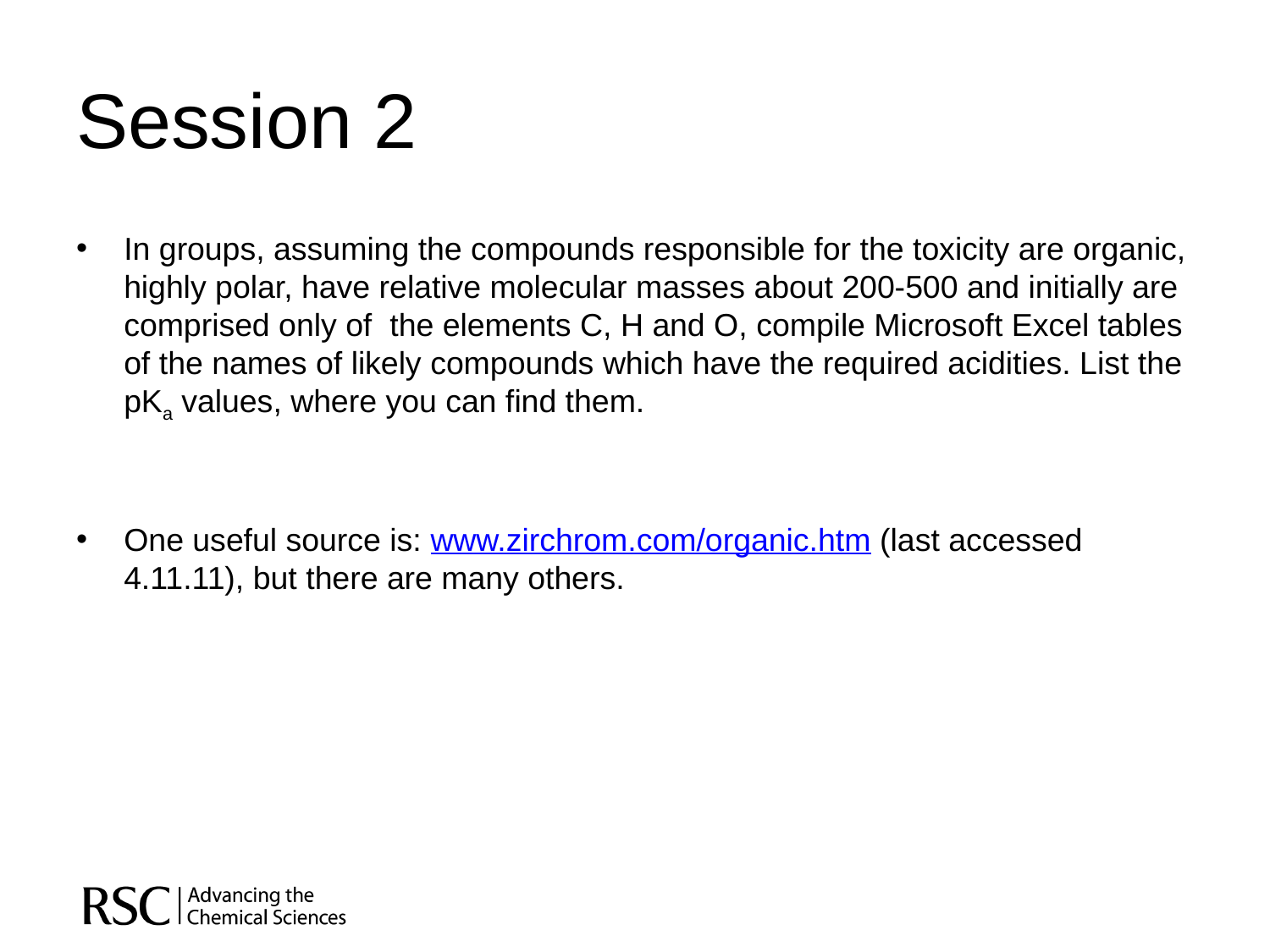

# Session 2
In groups, assuming the compounds responsible for the toxicity are organic, highly polar, have relative molecular masses about 200-500 and initially are comprised only of  the elements C, H and O, compile Microsoft Excel tables of the names of likely compounds which have the required acidities. List the pKa values, where you can find them.

One useful source is: www.zirchrom.com/organic.htm (last accessed 4.11.11), but there are many others.